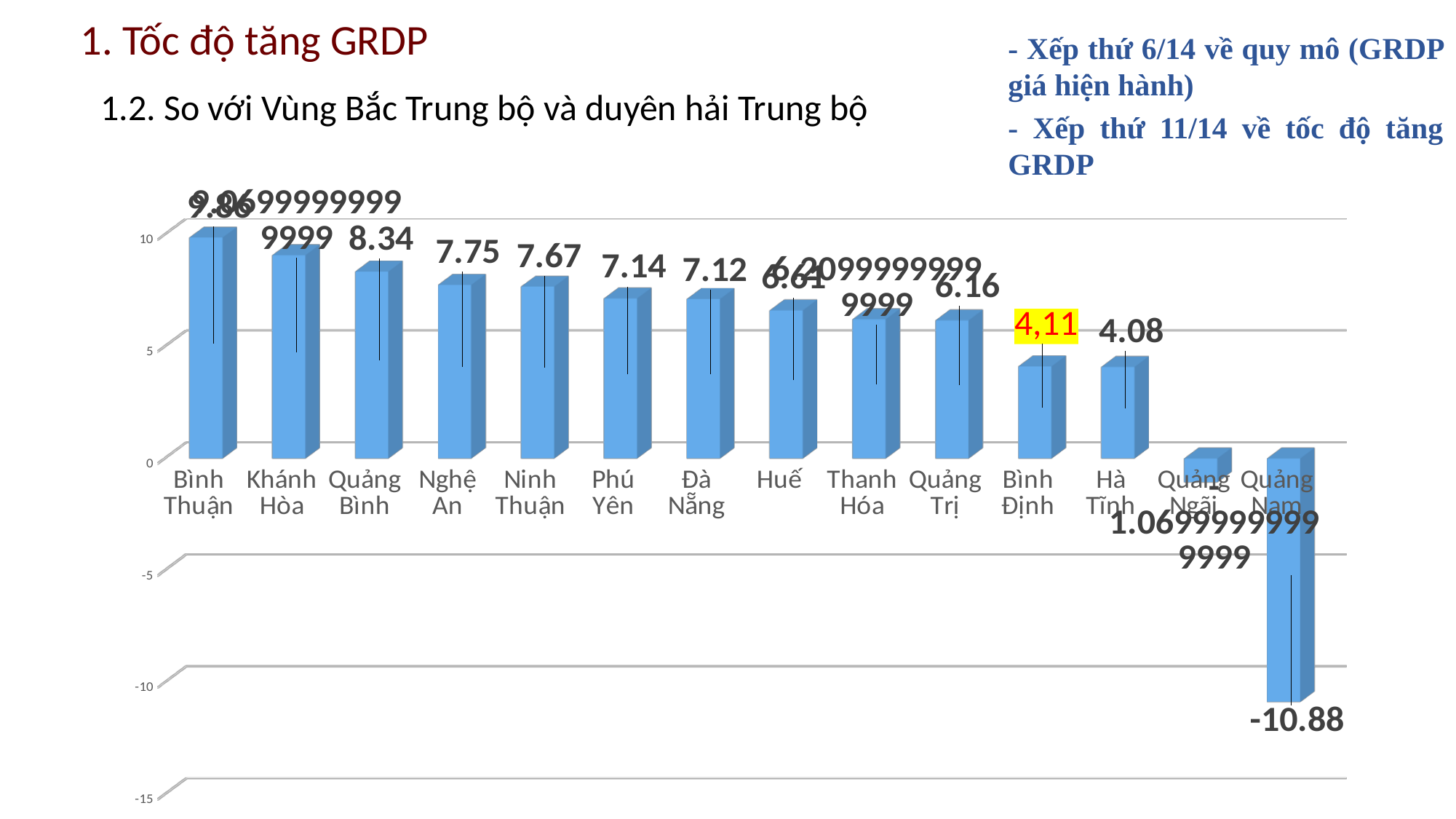

1. Tốc độ tăng GRDP

- Xếp thứ 6/14 về quy mô (GRDP giá hiện hành)
- Xếp thứ 11/14 về tốc độ tăng GRDP
1.2. So với Vùng Bắc Trung bộ và duyên hải Trung bộ

[unsupported chart]